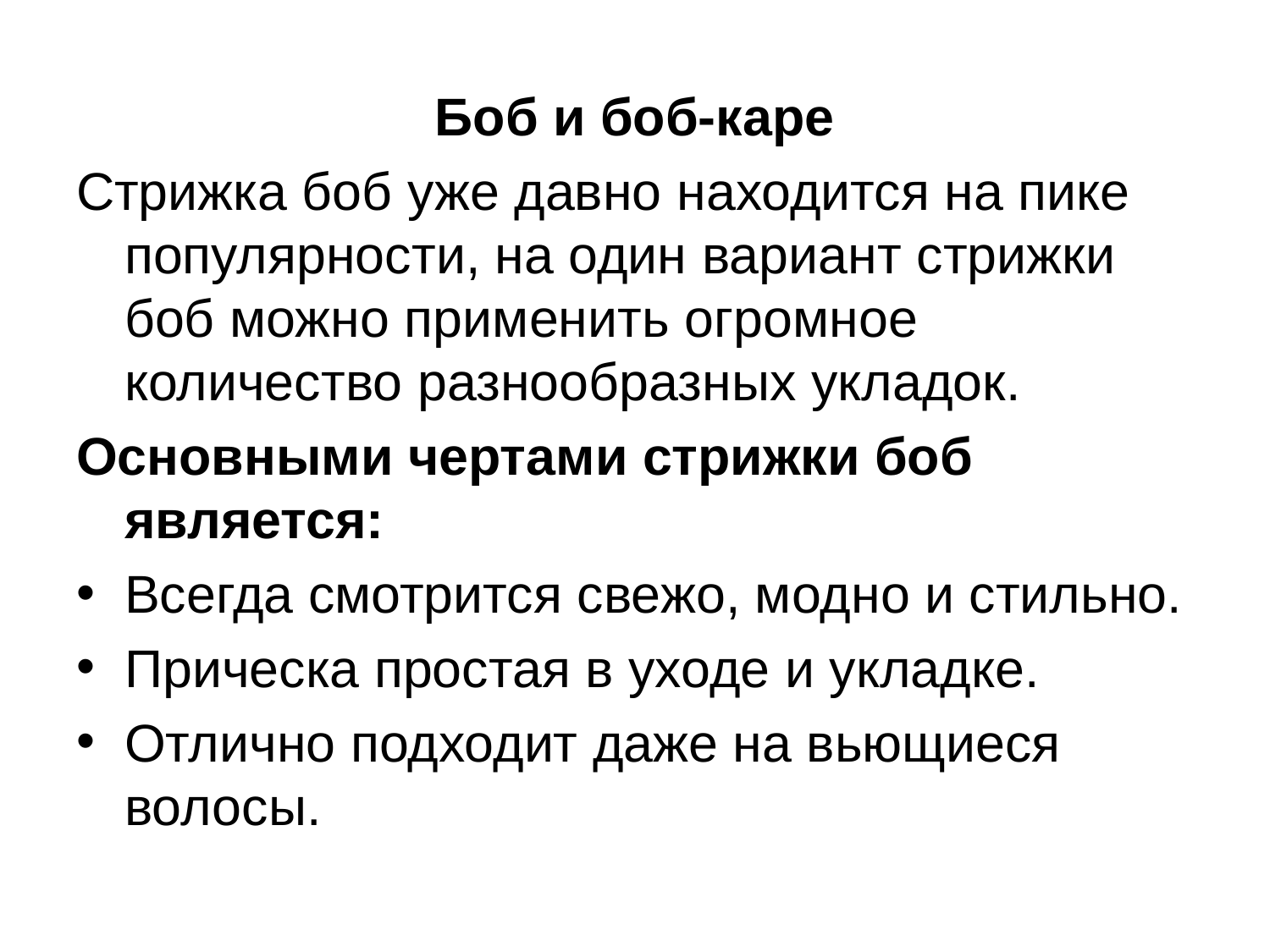

Боб и боб-каре
Стрижка боб уже давно находится на пике популярности, на один вариант стрижки боб можно применить огромное количество разнообразных укладок.
Основными чертами стрижки боб является:
Всегда смотрится свежо, модно и стильно.
Прическа простая в уходе и укладке.
Отлично подходит даже на вьющиеся волосы.